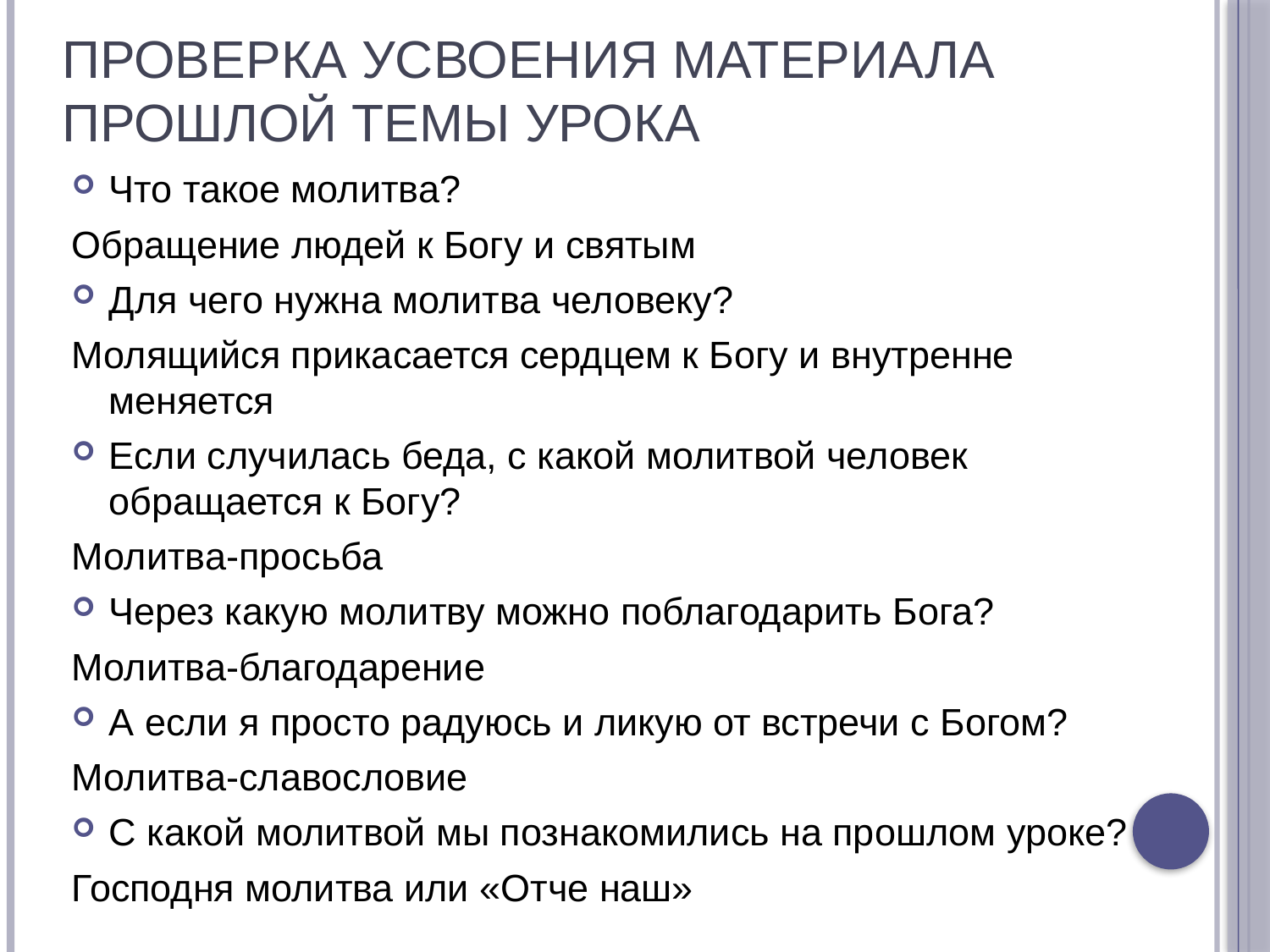

# Проверка усвоения материала прошлой темы урока
Что такое молитва?
Обращение людей к Богу и святым
Для чего нужна молитва человеку?
Молящийся прикасается сердцем к Богу и внутренне меняется
Если случилась беда, с какой молитвой человек обращается к Богу?
Молитва-просьба
Через какую молитву можно поблагодарить Бога?
Молитва-благодарение
А если я просто радуюсь и ликую от встречи с Богом?
Молитва-славословие
С какой молитвой мы познакомились на прошлом уроке?
Господня молитва или «Отче наш»